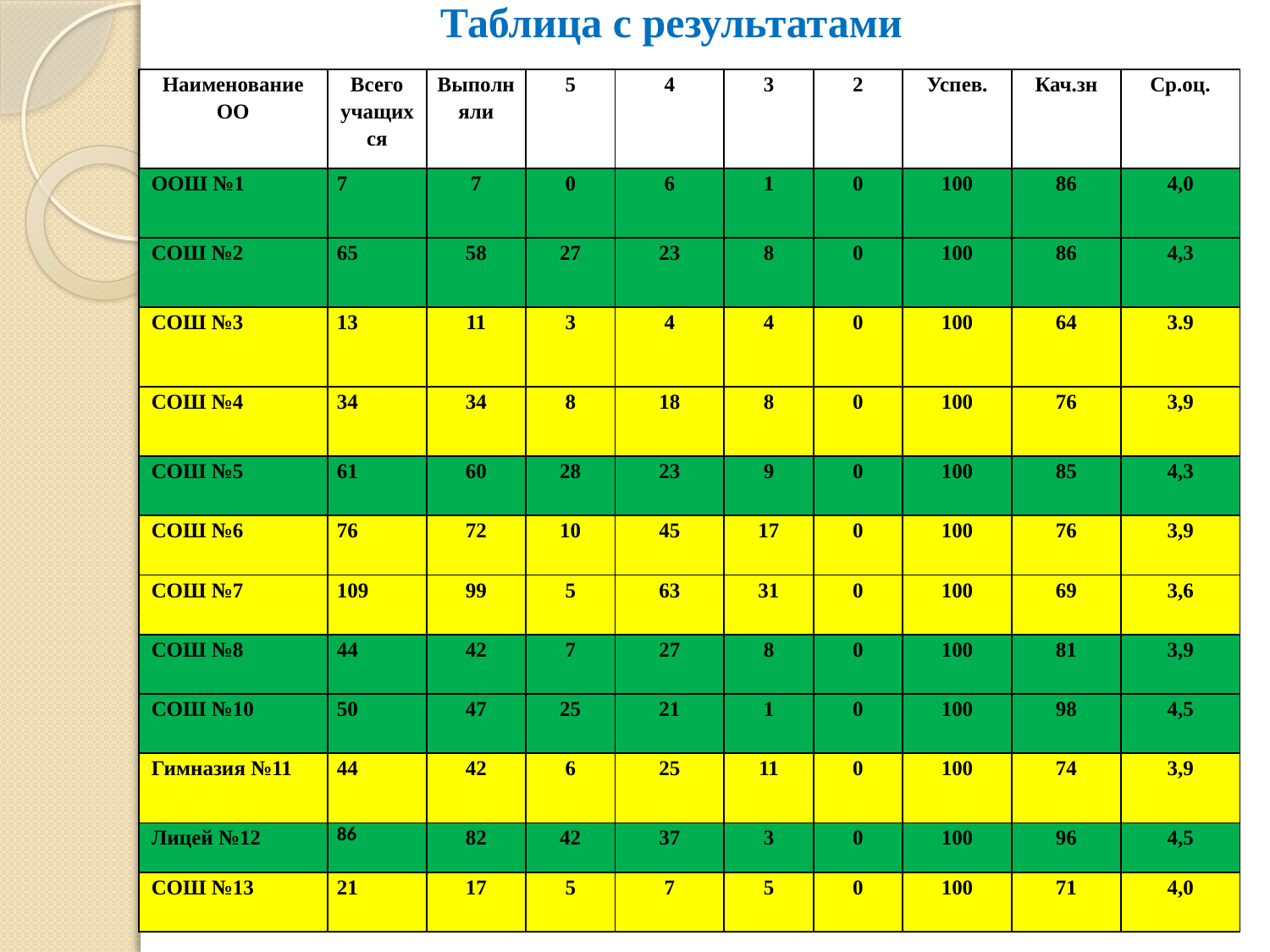

# Таблица с результатами
| Наименование ОО | Всего учащихся | Выполняли | 5 | 4 | 3 | 2 | Успев. | Кач.зн | Ср.оц. |
| --- | --- | --- | --- | --- | --- | --- | --- | --- | --- |
| ООШ №1 | 7 | 7 | 0 | 6 | 1 | 0 | 100 | 86 | 4,0 |
| СОШ №2 | 65 | 58 | 27 | 23 | 8 | 0 | 100 | 86 | 4,3 |
| СОШ №3 | 13 | 11 | 3 | 4 | 4 | 0 | 100 | 64 | 3.9 |
| СОШ №4 | 34 | 34 | 8 | 18 | 8 | 0 | 100 | 76 | 3,9 |
| СОШ №5 | 61 | 60 | 28 | 23 | 9 | 0 | 100 | 85 | 4,3 |
| СОШ №6 | 76 | 72 | 10 | 45 | 17 | 0 | 100 | 76 | 3,9 |
| СОШ №7 | 109 | 99 | 5 | 63 | 31 | 0 | 100 | 69 | 3,6 |
| СОШ №8 | 44 | 42 | 7 | 27 | 8 | 0 | 100 | 81 | 3,9 |
| СОШ №10 | 50 | 47 | 25 | 21 | 1 | 0 | 100 | 98 | 4,5 |
| Гимназия №11 | 44 | 42 | 6 | 25 | 11 | 0 | 100 | 74 | 3,9 |
| Лицей №12 | 86 | 82 | 42 | 37 | 3 | 0 | 100 | 96 | 4,5 |
| СОШ №13 | 21 | 17 | 5 | 7 | 5 | 0 | 100 | 71 | 4,0 |